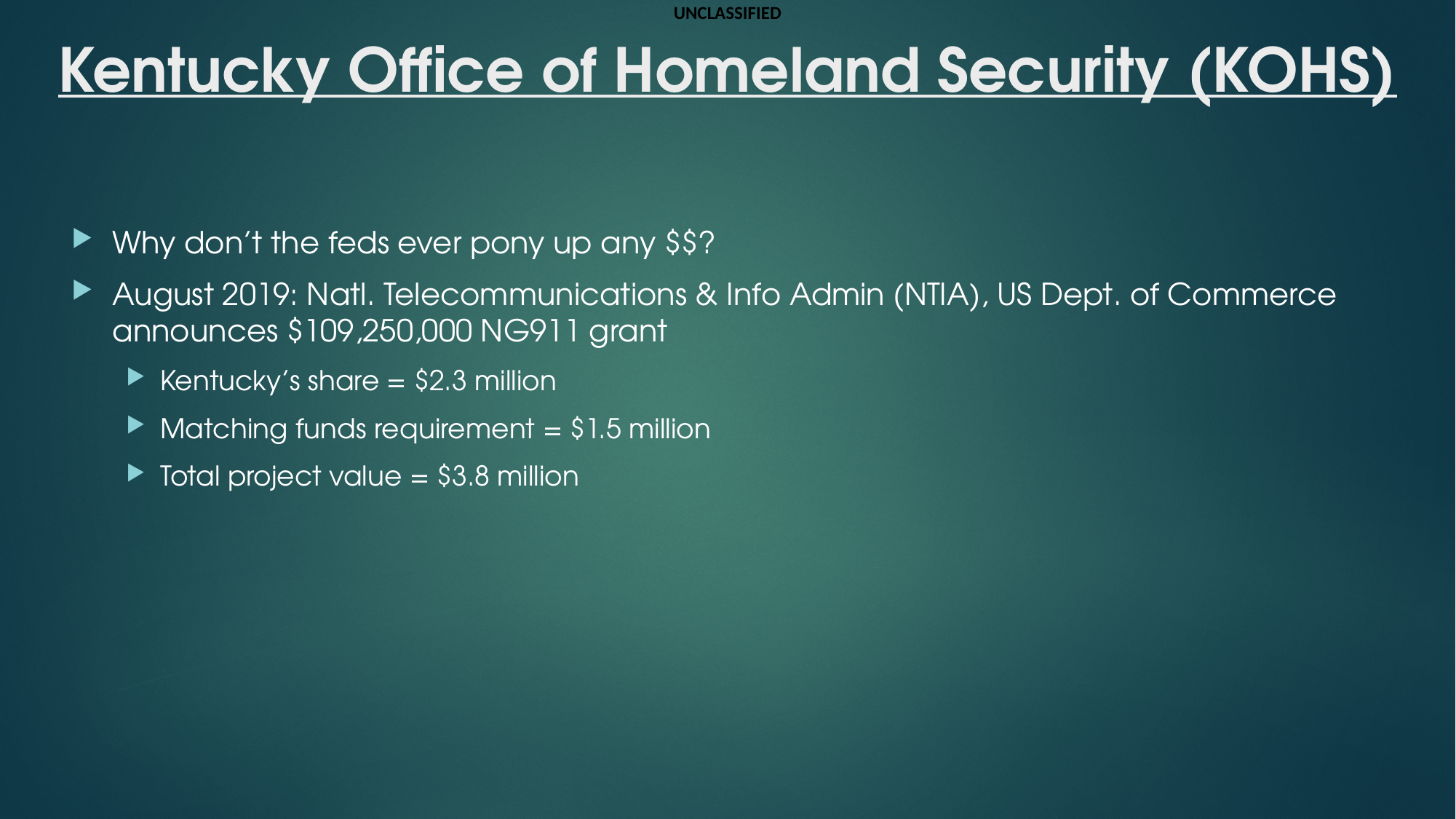

UNCLASSIFIED
Kentucky Office of Homeland Security (KOHS)
Why don’t the feds ever pony up any $$?
August 2019: Natl. Telecommunications & Info Admin (NTIA), US Dept. of Commerce announces $109,250,000 NG911 grant
Kentucky’s share = $2.3 million
Matching funds requirement = $1.5 million
Total project value = $3.8 million